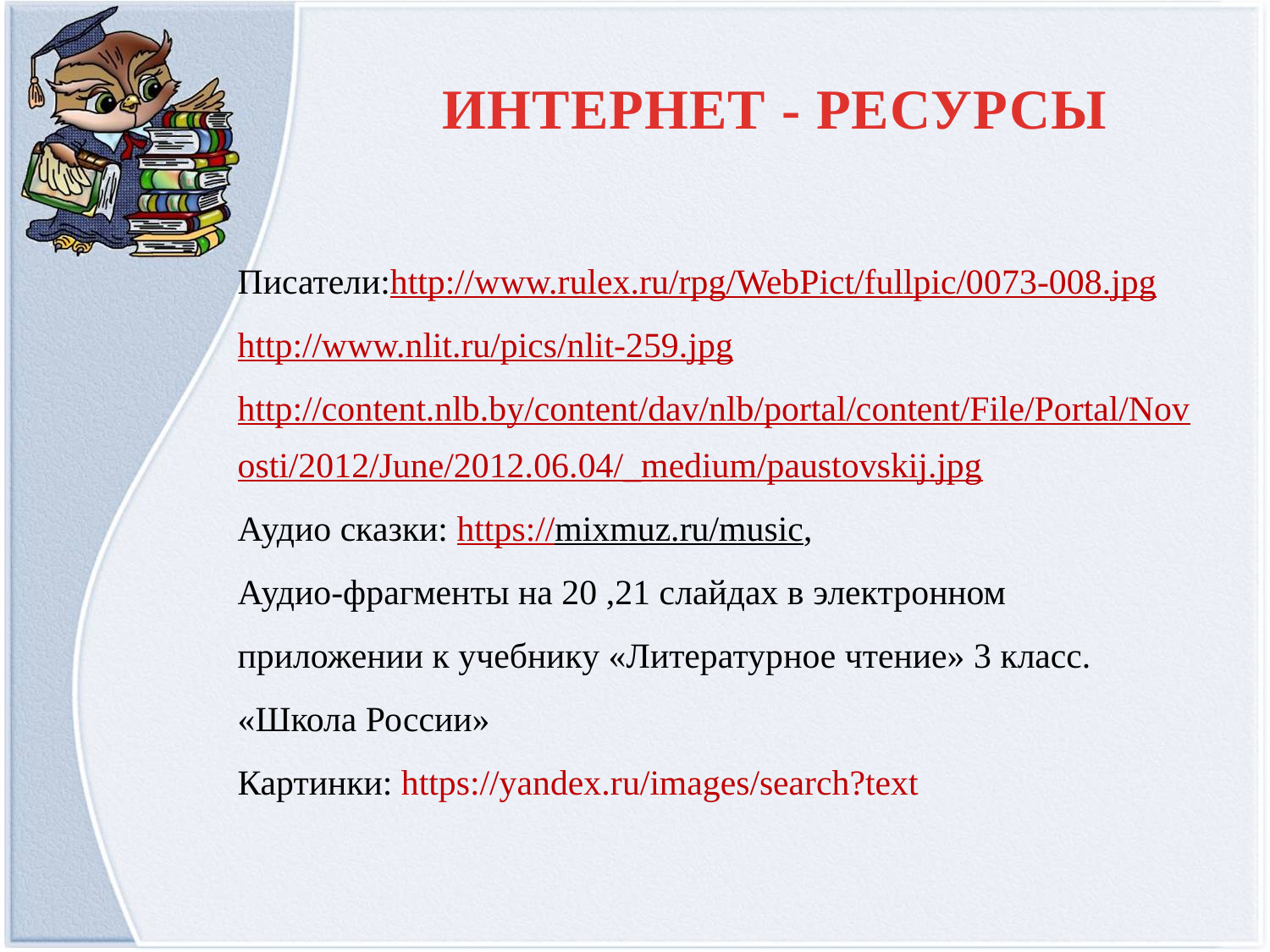

ИНТЕРНЕТ - РЕСУРСЫ

Писатели:http://www.rulex.ru/rpg/WebPict/fullpic/0073-008.jpg
http://www.nlit.ru/pics/nlit-259.jpg
http://content.nlb.by/content/dav/nlb/portal/content/File/Portal/Novosti/2012/June/2012.06.04/_medium/paustovskij.jpg
Аудио сказки: https://mixmuz.ru/music,
Аудио-фрагменты на 20 ,21 слайдах в электронном приложении к учебнику «Литературное чтение» 3 класс. «Школа России»
Картинки: https://yandex.ru/images/search?text